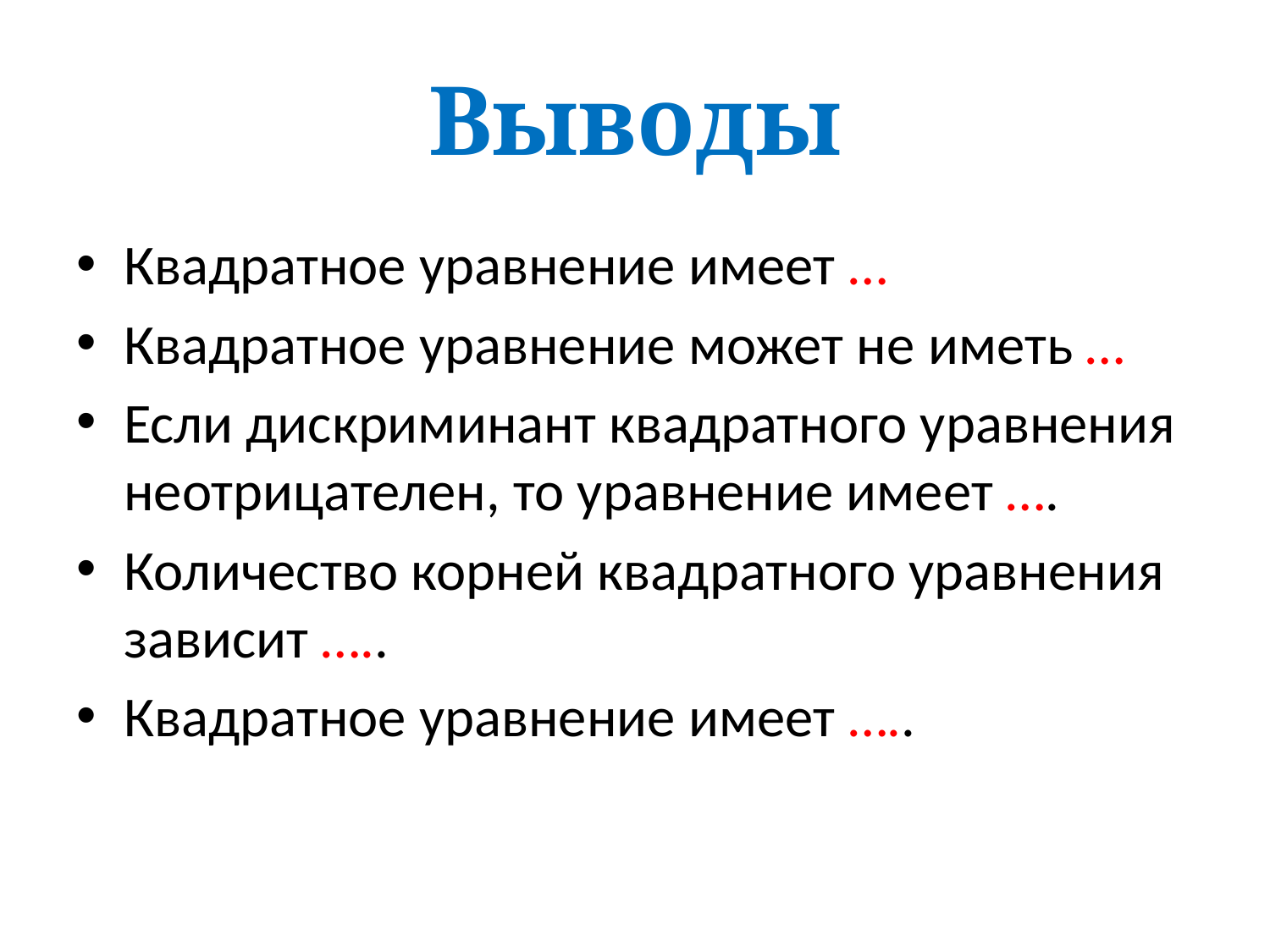

# Выводы
Квадратное уравнение имеет …
Квадратное уравнение может не иметь …
Если дискриминант квадратного уравнения неотрицателен, то уравнение имеет ….
Количество корней квадратного уравнения зависит …..
Квадратное уравнение имеет …..